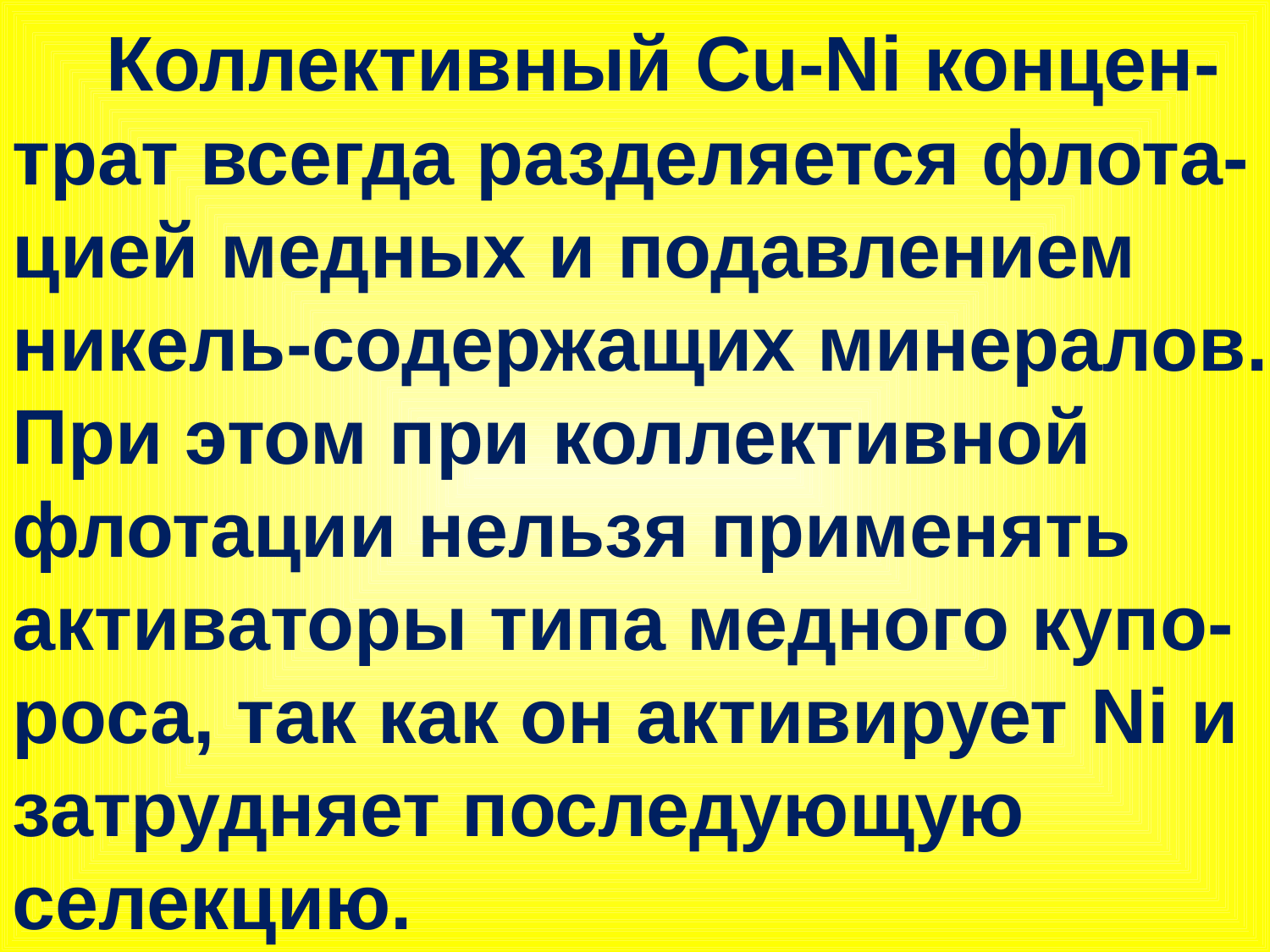

Коллективный Cu-Ni концен-трат всегда разделяется флота-цией медных и подавлением никель-содержащих минералов. При этом при коллективной флотации нельзя применять активаторы типа медного купо-роса, так как он активирует Ni и затрудняет последующую селекцию.